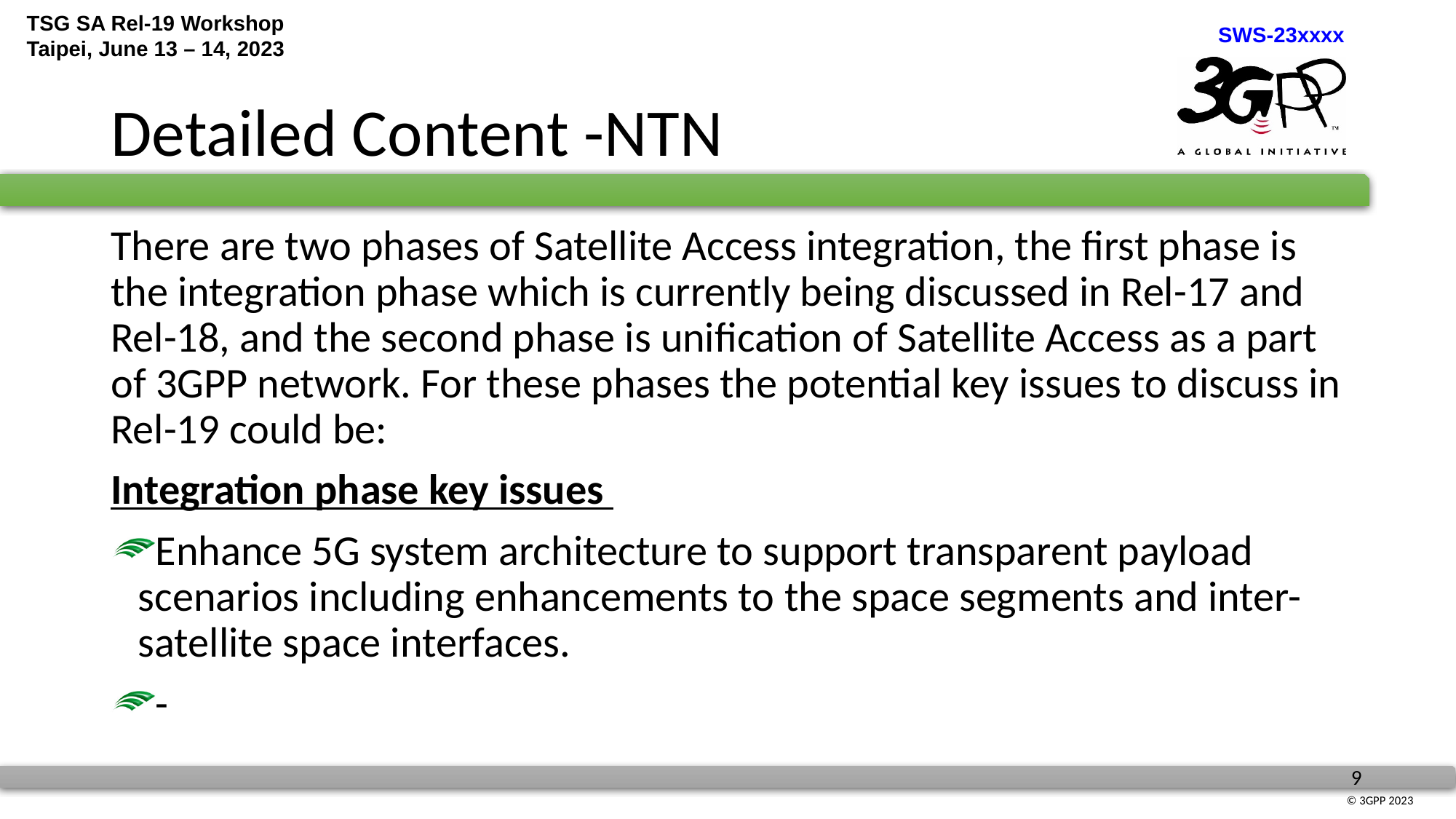

# Detailed Content -NTN
There are two phases of Satellite Access integration, the first phase is the integration phase which is currently being discussed in Rel-17 and Rel-18, and the second phase is unification of Satellite Access as a part of 3GPP network. For these phases the potential key issues to discuss in Rel-19 could be:
Integration phase key issues
Enhance 5G system architecture to support transparent payload scenarios including enhancements to the space segments and inter-satellite space interfaces.
-